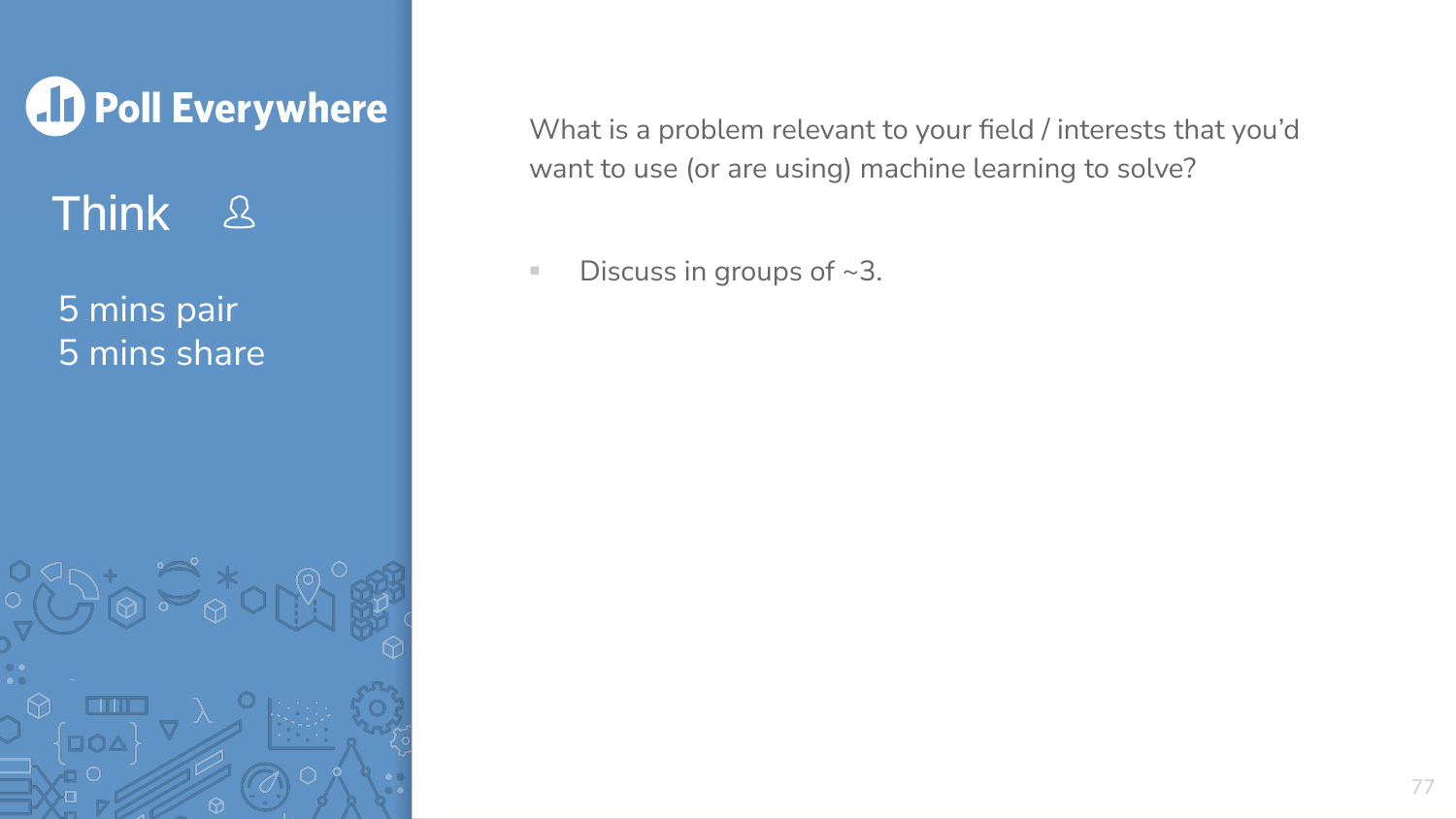

What is a problem relevant to your field / interests that you’d want to use (or are using) machine learning to solve?

Discuss in groups of ~3.
# 5 mins pair 5 mins share

77